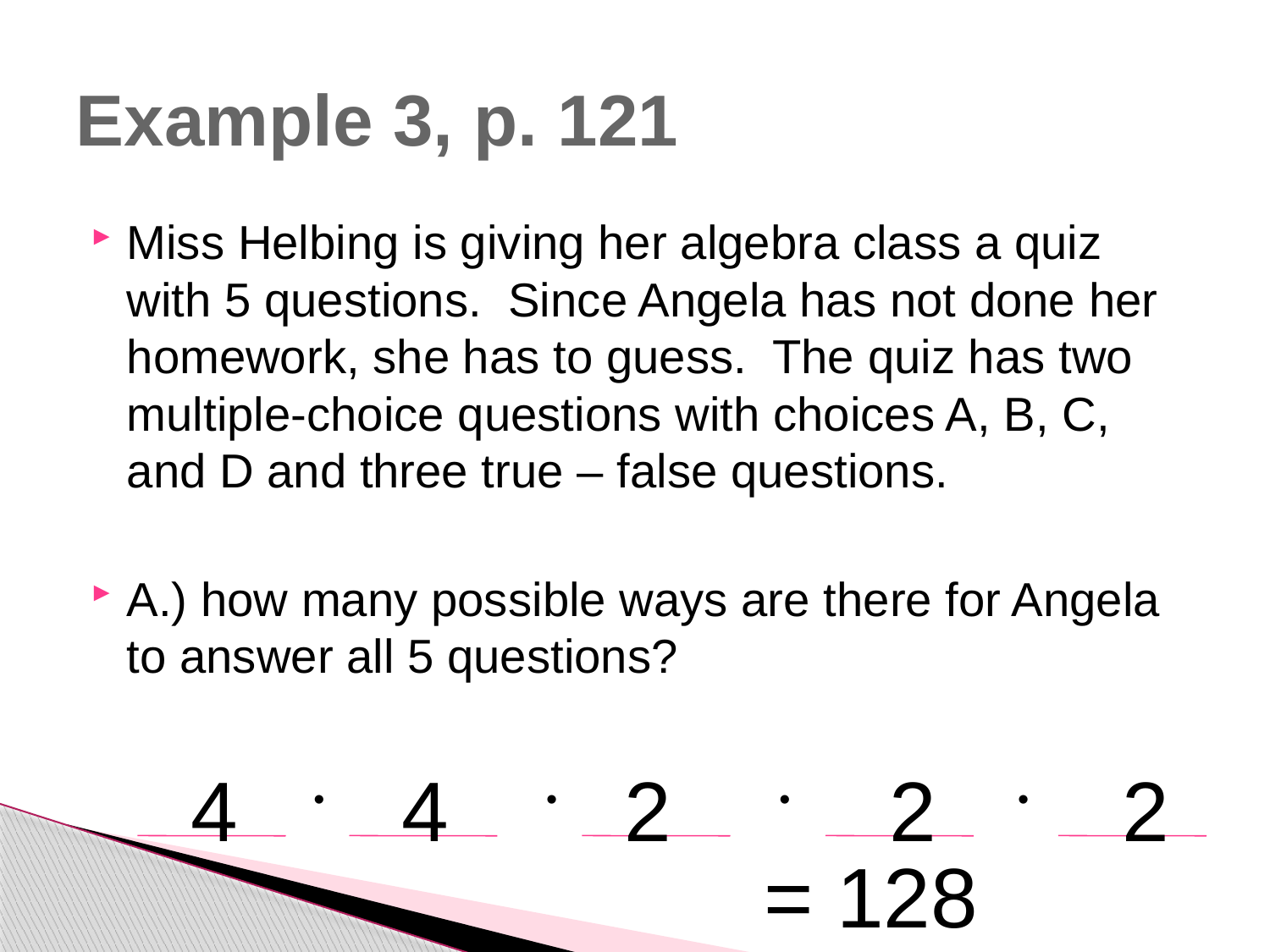

# Example 3, p. 121
Miss Helbing is giving her algebra class a quiz with 5 questions.  Since Angela has not done her homework, she has to guess.  The quiz has two multiple-choice questions with choices A, B, C, and D and three true – false questions.

A.) how many possible ways are there for Angela to answer all 5 questions?

4
4
2
2
2
•
•
•
•
= 128